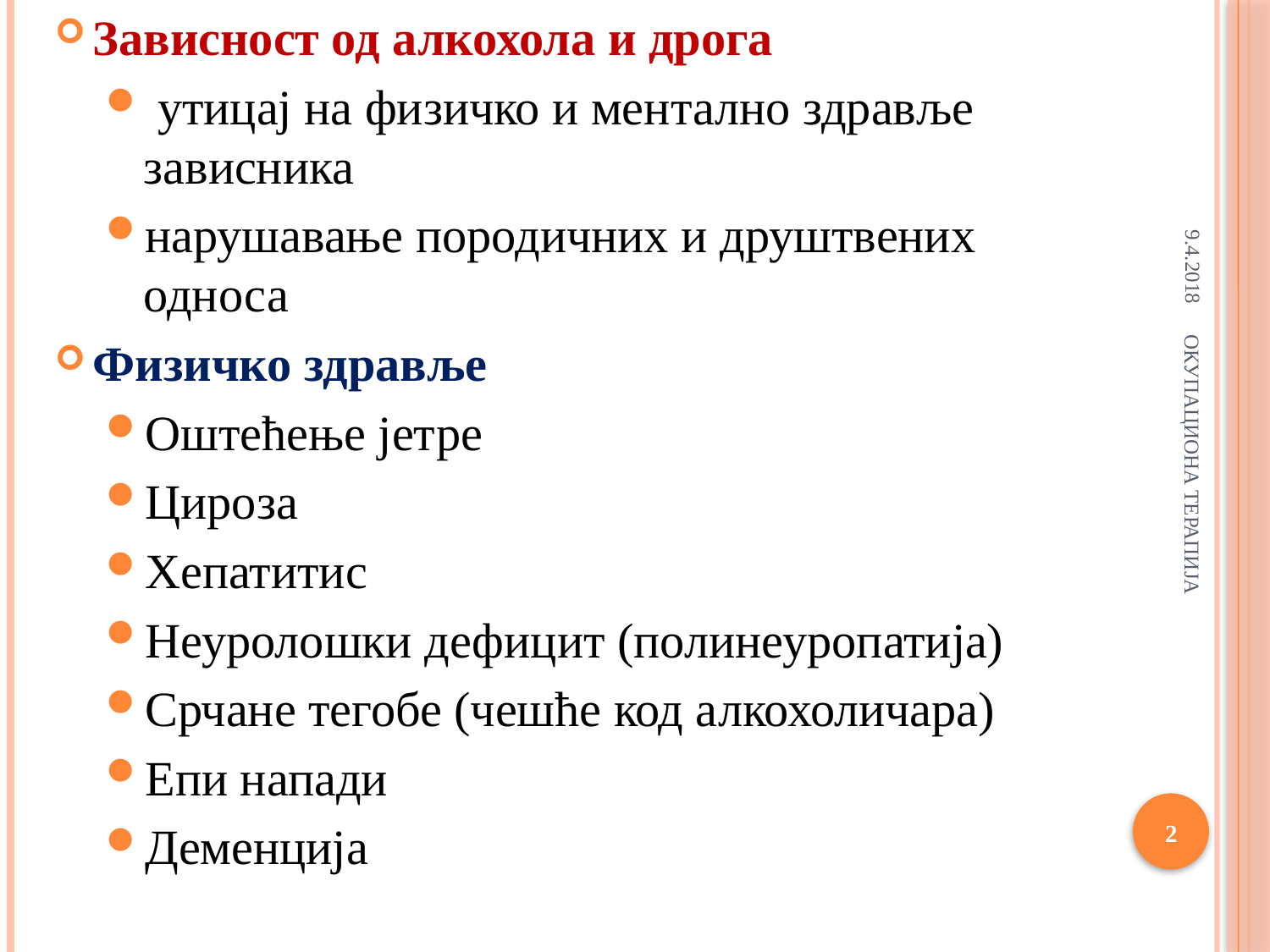

Зависност од алкохола и дрога
 утицај на физичко и ментално здравље зависника
нарушавање породичних и друштвених односа
Физичко здравље
Оштећење јетре
Цироза
Хепатитис
Неуролошки дефицит (полинеуропатија)
Срчане тегобе (чешће код алкохоличара)
Епи напади
Деменција

#
9.4.2018
ОКУПАЦИОНА ТЕРАПИЈА
2